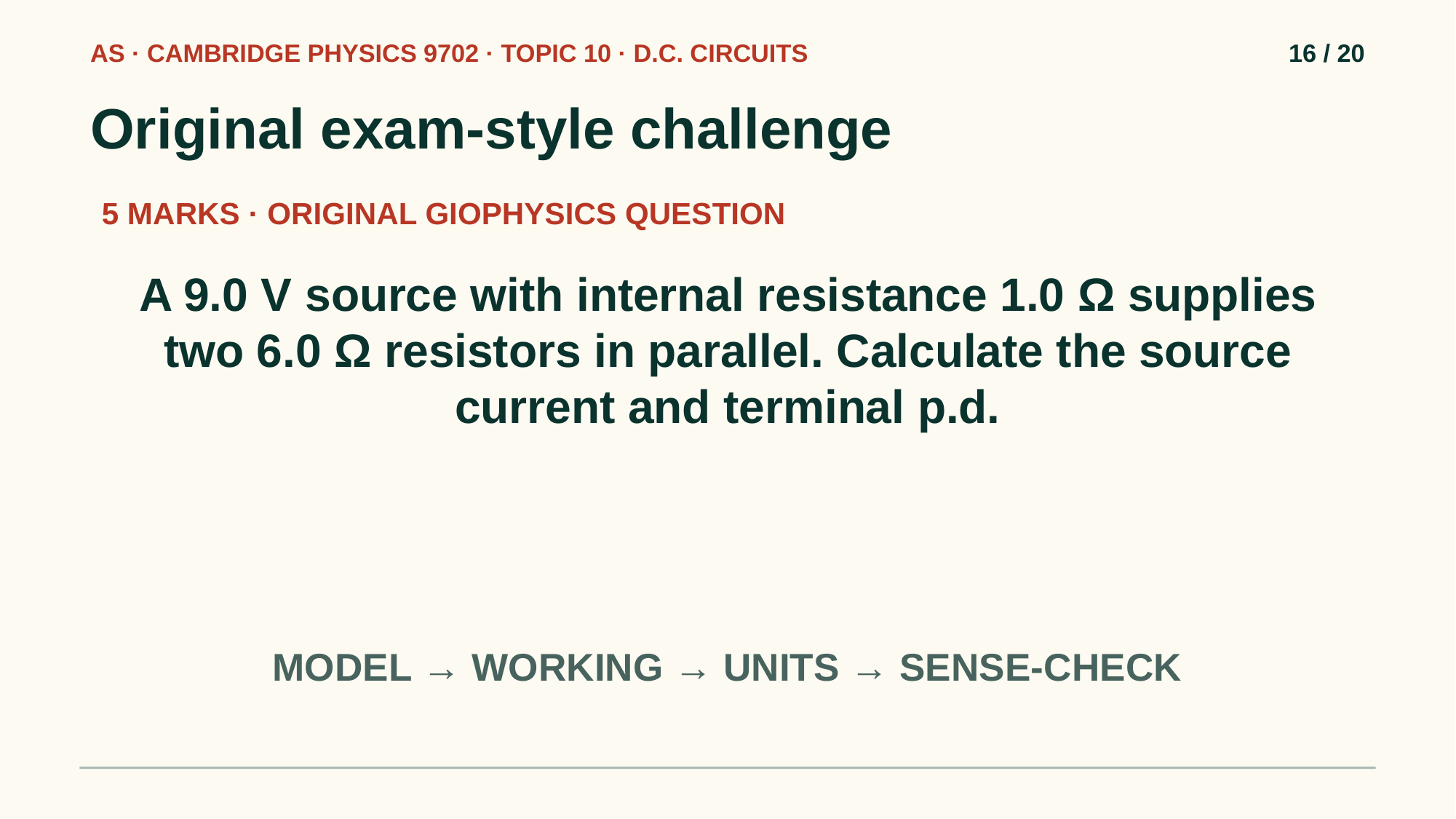

AS · CAMBRIDGE PHYSICS 9702 · TOPIC 10 · D.C. CIRCUITS
16 / 20
Original exam-style challenge
5 MARKS · ORIGINAL GIOPHYSICS QUESTION
A 9.0 V source with internal resistance 1.0 Ω supplies two 6.0 Ω resistors in parallel. Calculate the source current and terminal p.d.
MODEL → WORKING → UNITS → SENSE-CHECK